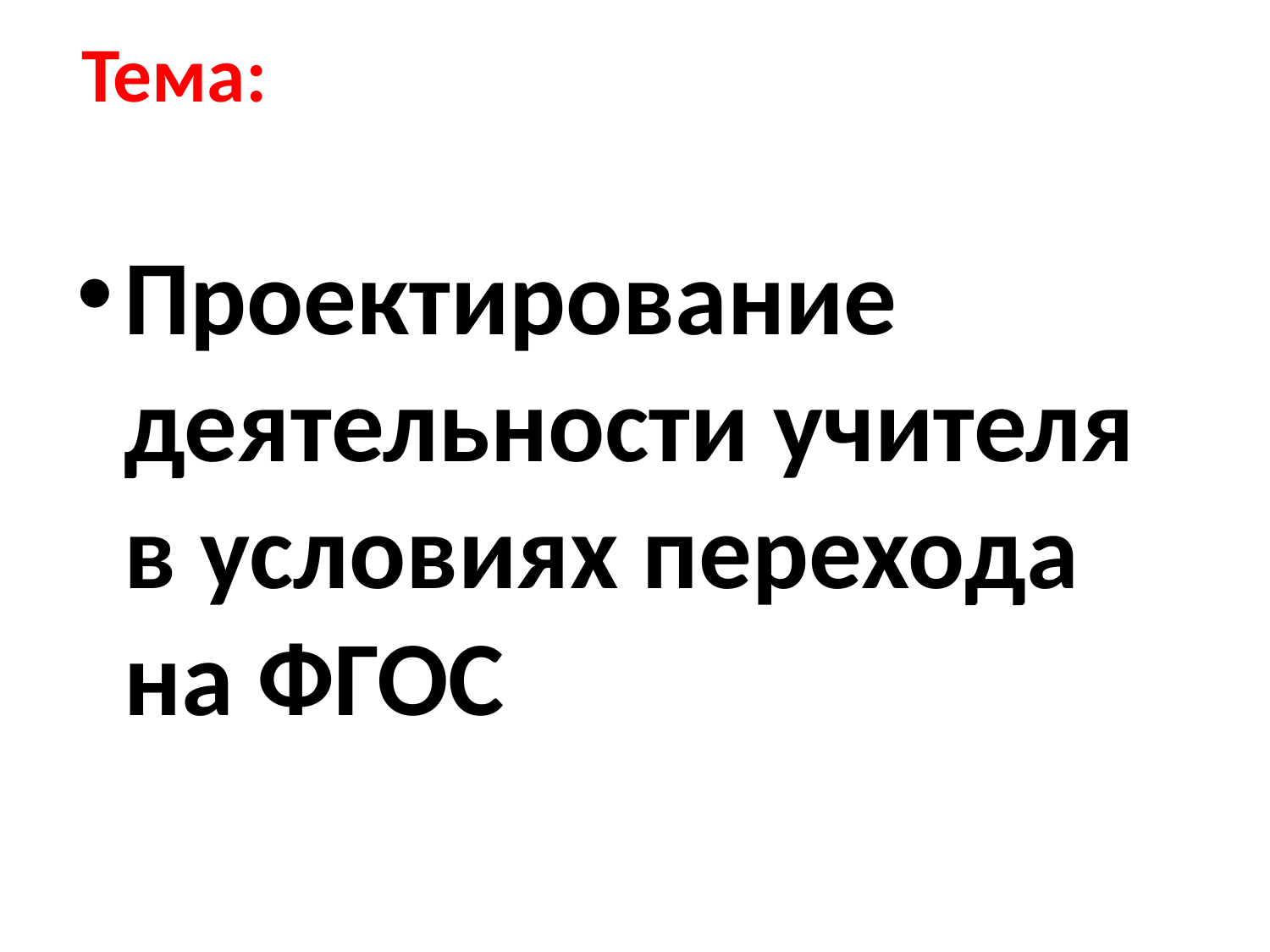

# Тема:
Проектирование деятельности учителя в условиях перехода на ФГОС